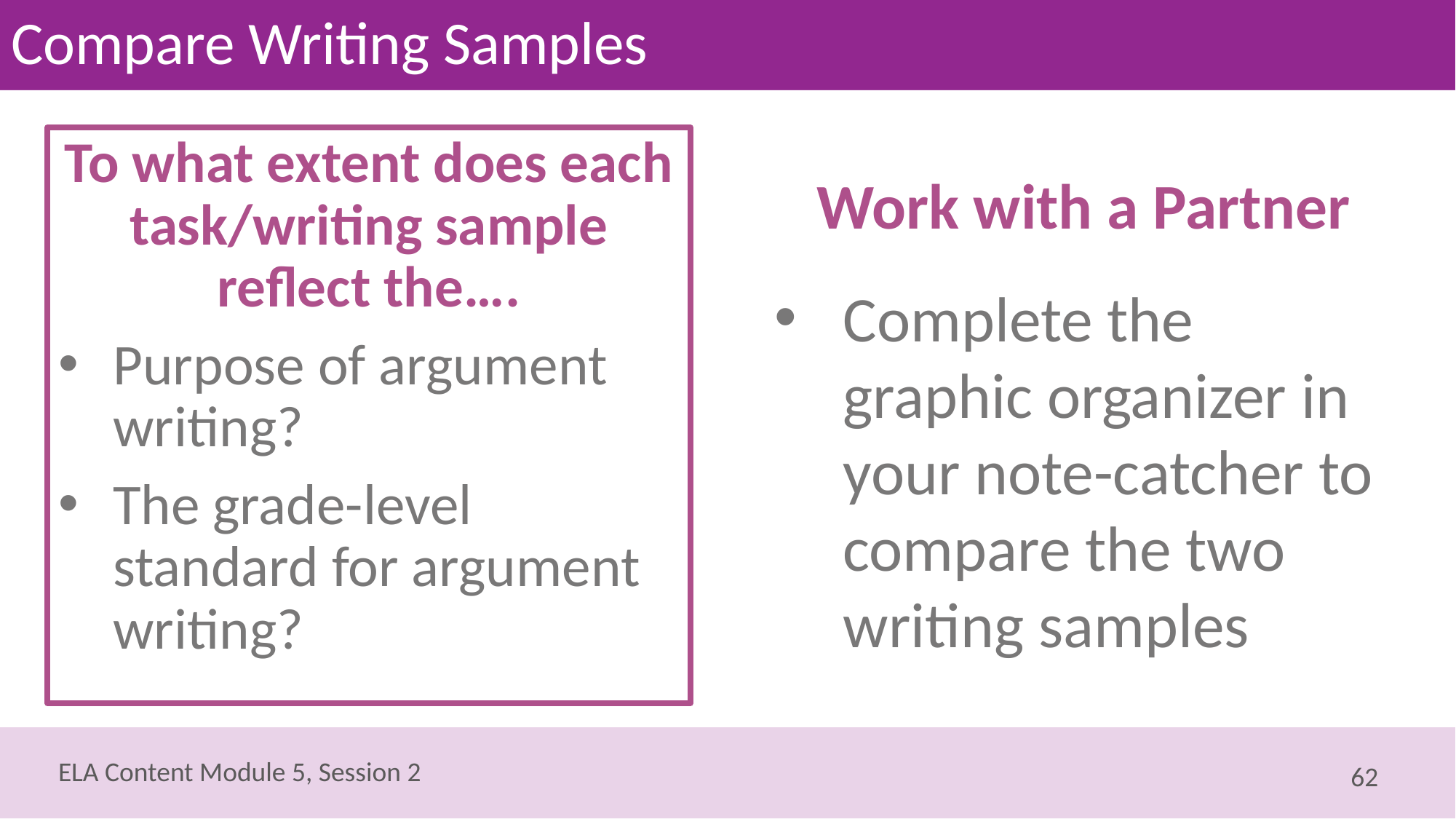

# Compare Writing Samples
To what extent does each task/writing sample reflect the….
Purpose of argument writing?
The grade-level standard for argument writing?

Work with a Partner

Complete the graphic organizer in your note-catcher to compare the two writing samples
62